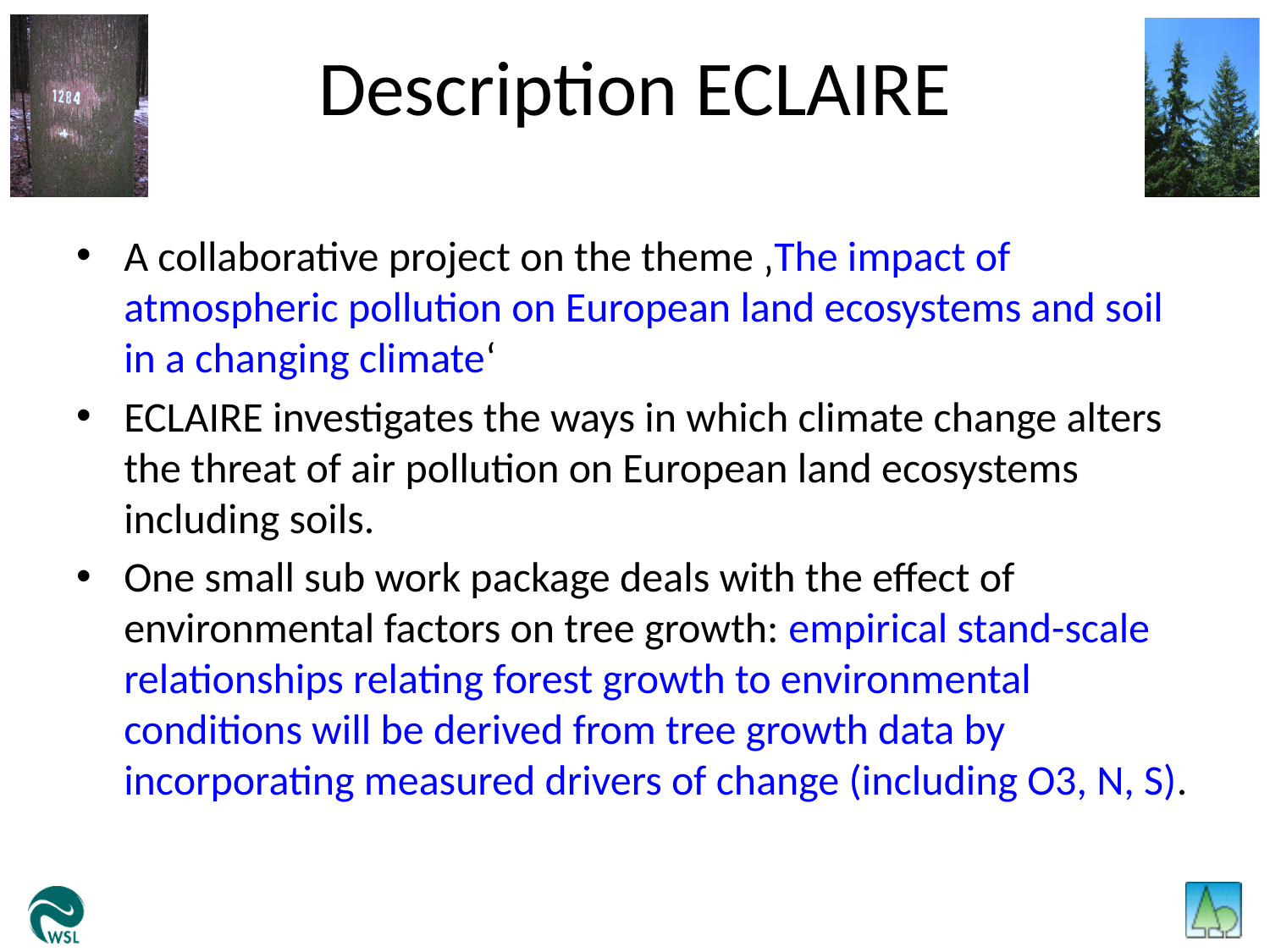

# Description ECLAIRE
A collaborative project on the theme ‚The impact of atmospheric pollution on European land ecosystems and soil in a changing climate‘
ECLAIRE investigates the ways in which climate change alters the threat of air pollution on European land ecosystems including soils.
One small sub work package deals with the effect of environmental factors on tree growth: empirical stand-scale relationships relating forest growth to environmental conditions will be derived from tree growth data by incorporating measured drivers of change (including O3, N, S).